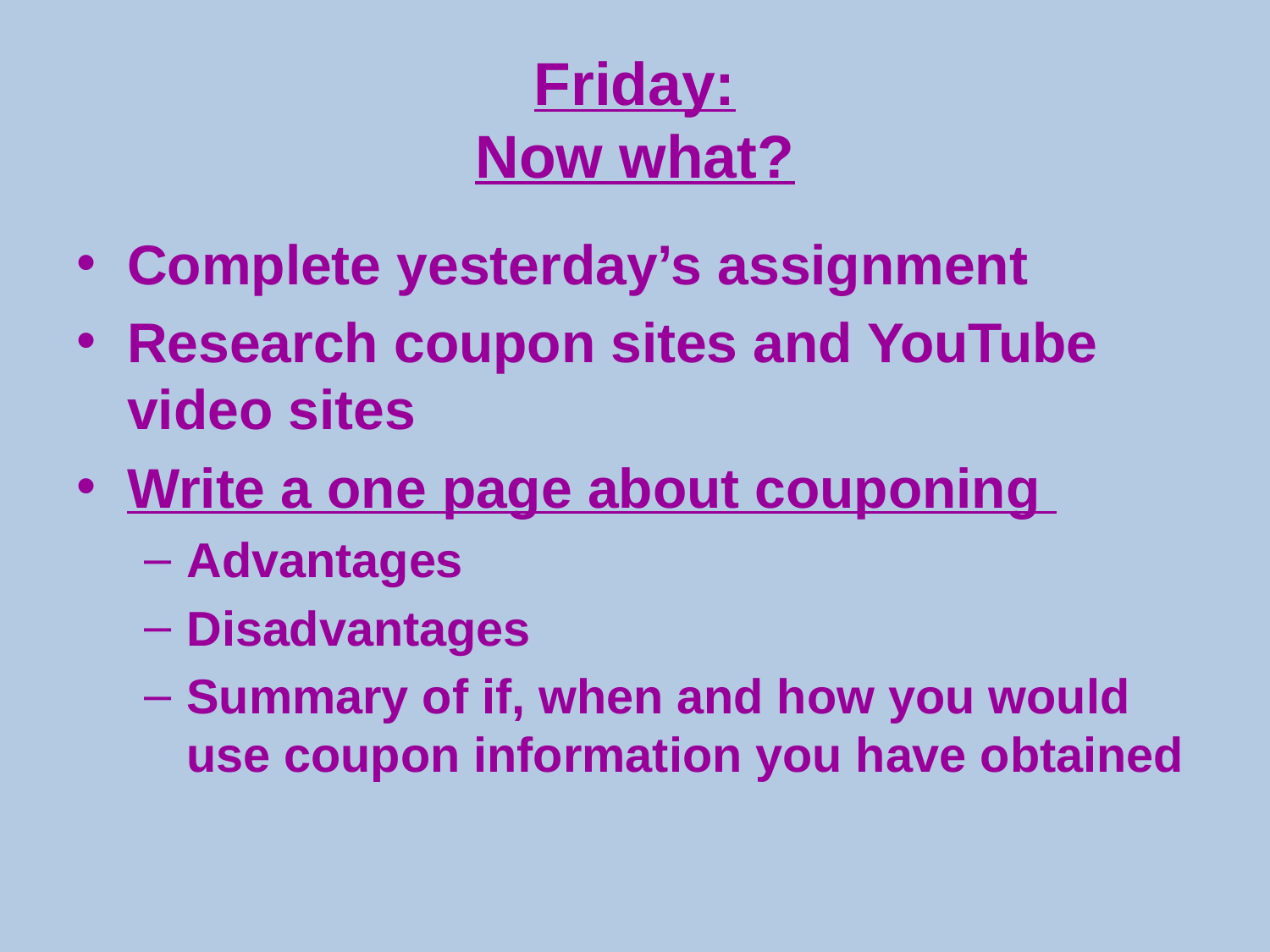

# Friday: Now what?
Complete yesterday’s assignment
Research coupon sites and YouTube video sites
Write a one page about couponing
Advantages
Disadvantages
Summary of if, when and how you would use coupon information you have obtained